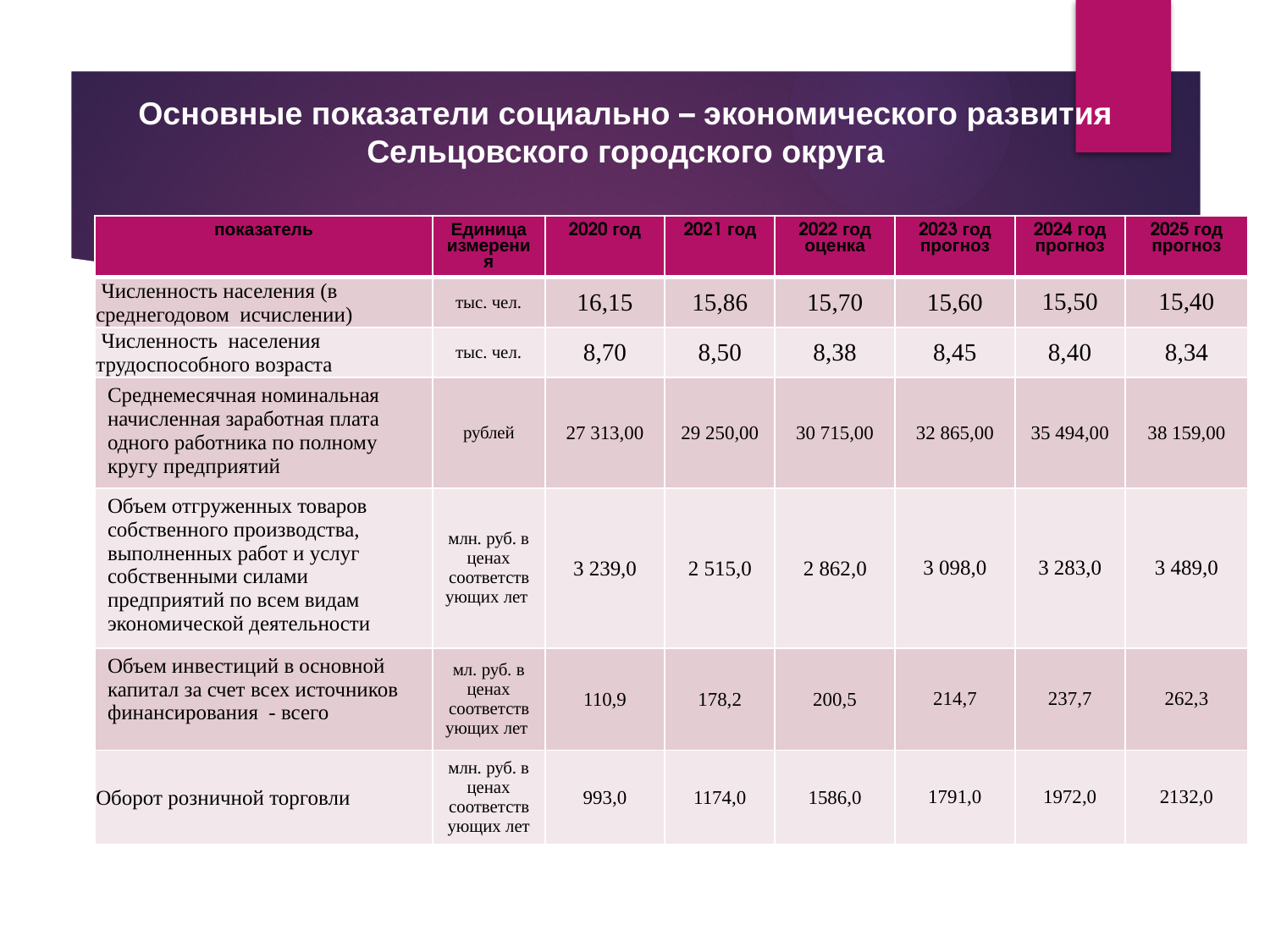

# Основные показатели социально – экономического развития Сельцовского городского округа
| показатель | Единица измерения | 2020 год | 2021 год | 2022 год оценка | 2023 год прогноз | 2024 год прогноз | 2025 год прогноз |
| --- | --- | --- | --- | --- | --- | --- | --- |
| Численность населения (в среднегодовом исчислении) | тыс. чел. | 16,15 | 15,86 | 15,70 | 15,60 | 15,50 | 15,40 |
| Численность населения трудоспособного возраста | тыс. чел. | 8,70 | 8,50 | 8,38 | 8,45 | 8,40 | 8,34 |
| Среднемесячная номинальная начисленная заработная плата одного работника по полному кругу предприятий | рублей | 27 313,00 | 29 250,00 | 30 715,00 | 32 865,00 | 35 494,00 | 38 159,00 |
| Объем отгруженных товаров собственного производства, выполненных работ и услуг собственными силами предприятий по всем видам экономической деятельности | млн. руб. в ценах соответствующих лет | 3 239,0 | 2 515,0 | 2 862,0 | 3 098,0 | 3 283,0 | 3 489,0 |
| Объем инвестиций в основной капитал за счет всех источников финансирования - всего | мл. руб. в ценах соответствующих лет | 110,9 | 178,2 | 200,5 | 214,7 | 237,7 | 262,3 |
| Оборот розничной торговли | млн. руб. в ценах соответствующих лет | 993,0 | 1174,0 | 1586,0 | 1791,0 | 1972,0 | 2132,0 |